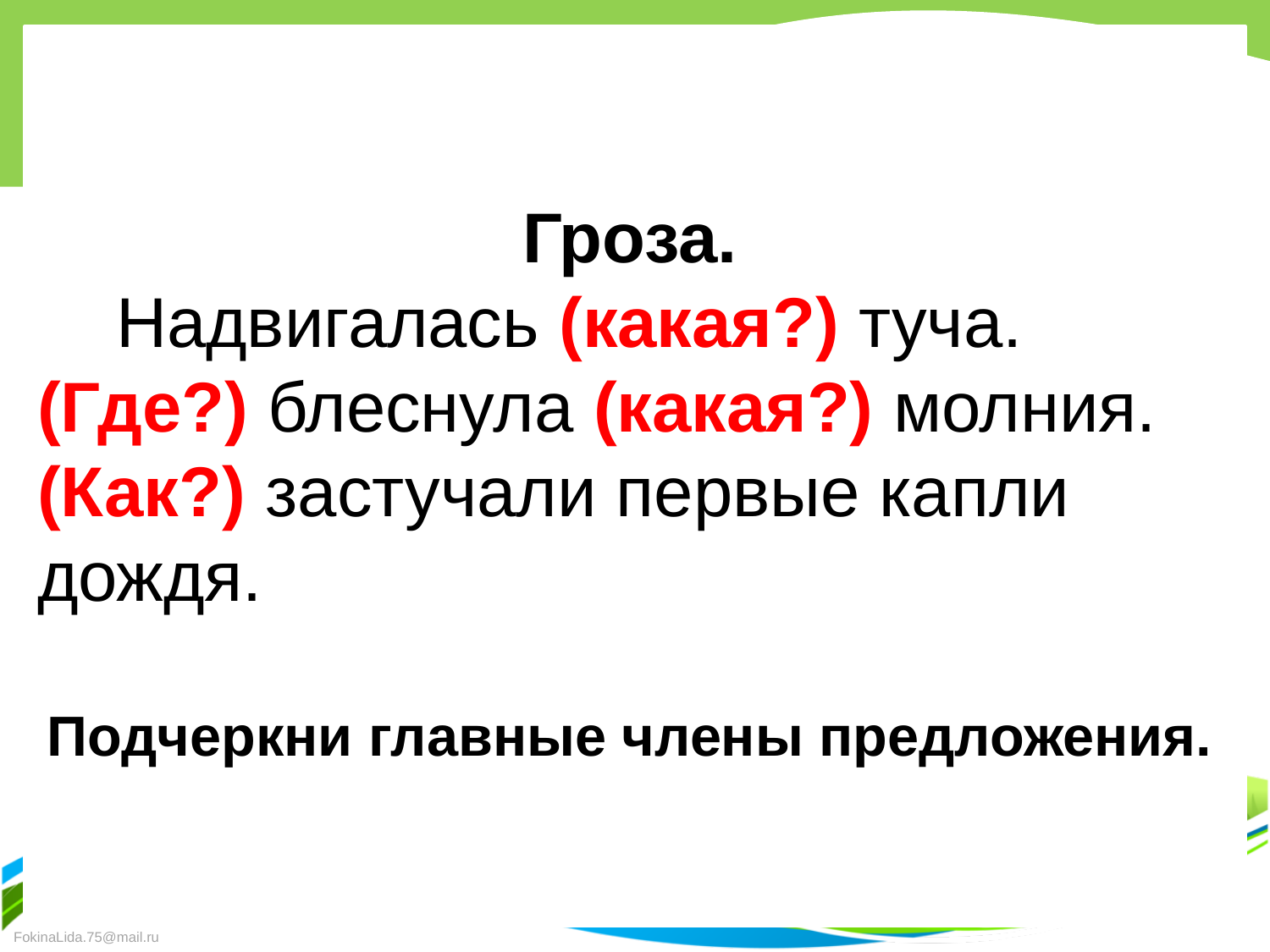

Гроза.
    Надвигалась (какая?) туча. (Где?) блеснула (какая?) молния. (Как?) застучали первые капли дождя.

Подчеркни главные члены предложения.